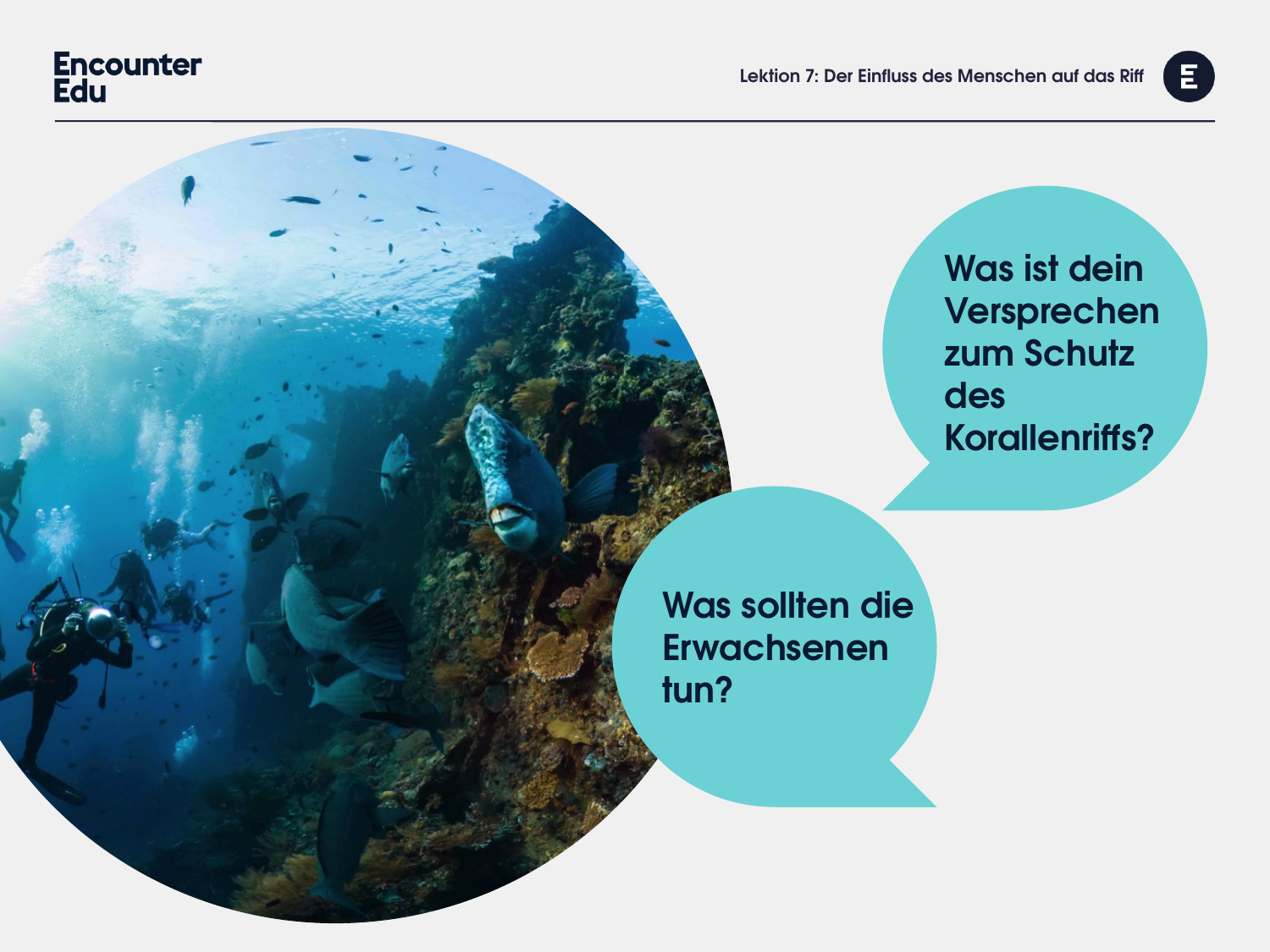

# Lektion 7: Der Einfluss des Menschen auf das Riff

Was ist dein Versprechen zum Schutz des Korallenriffs?

Was sollten die Erwachsenen tun?